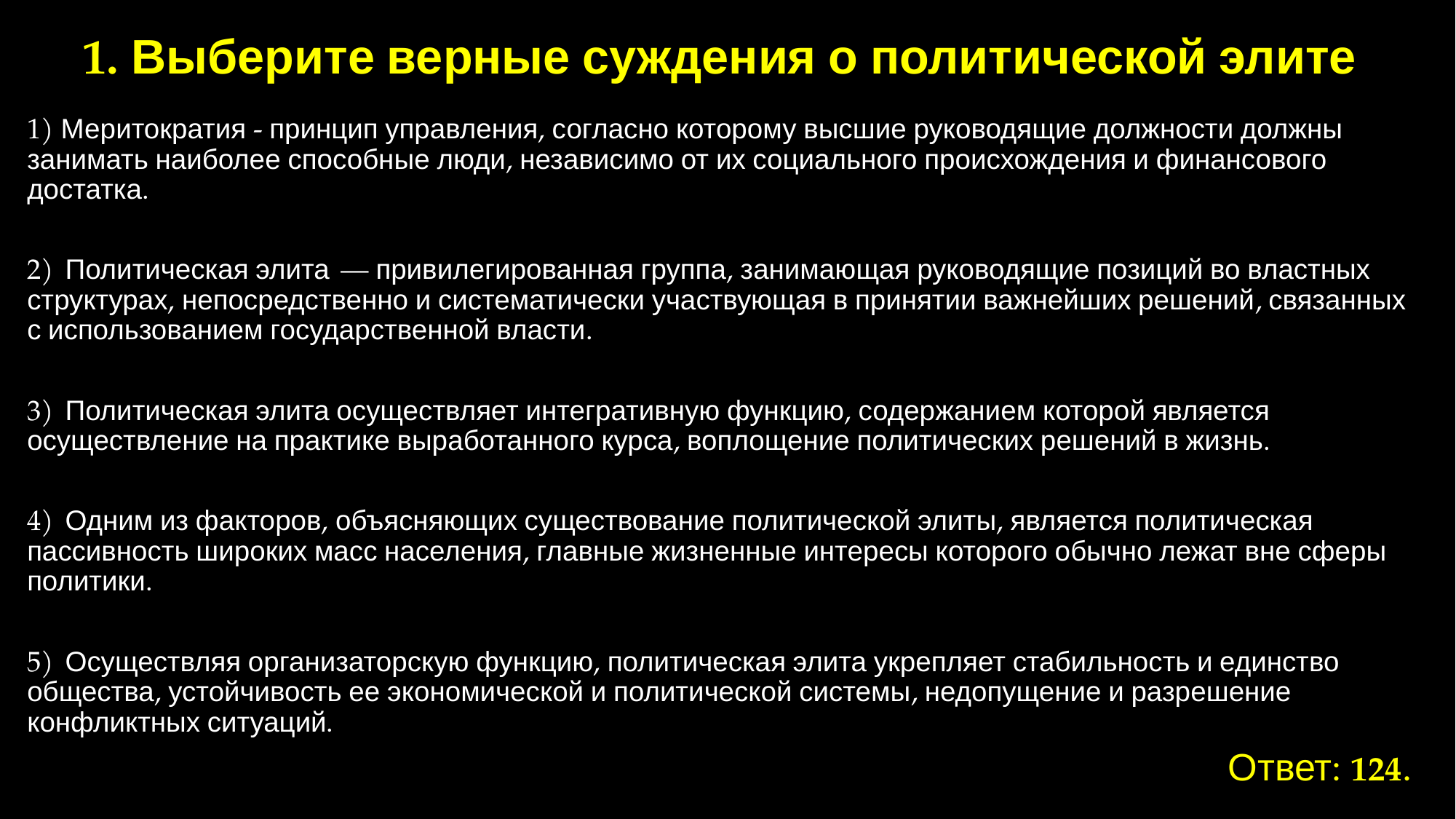

# 1. Выберите верные суждения о политической элите
1) Меритократия - принцип управления, согласно которому высшие руководящие должности должны занимать наиболее способные люди, независимо от их социального происхождения и финансового достатка.

2)  Политическая элита  — привилегированная группа, занимающая руководящие позиций во властных структурах, непосредственно и систематически участвующая в принятии важнейших решений, связанных с использованием государственной власти.

3)  Политическая элита осуществляет интегративную функцию, содержанием которой является осуществление на практике выработанного курса, воплощение политических решений в жизнь.

4)  Одним из факторов, объясняющих существование политической элиты, является политическая пассивность широких масс населения, главные жизненные интересы которого обычно лежат вне сферы политики.

5)  Осуществляя организаторскую функцию, политическая элита укрепляет стабильность и единство общества, устойчивость ее экономической и политической системы, недопущение и разрешение конфликтных ситуаций.
Ответ: 124.